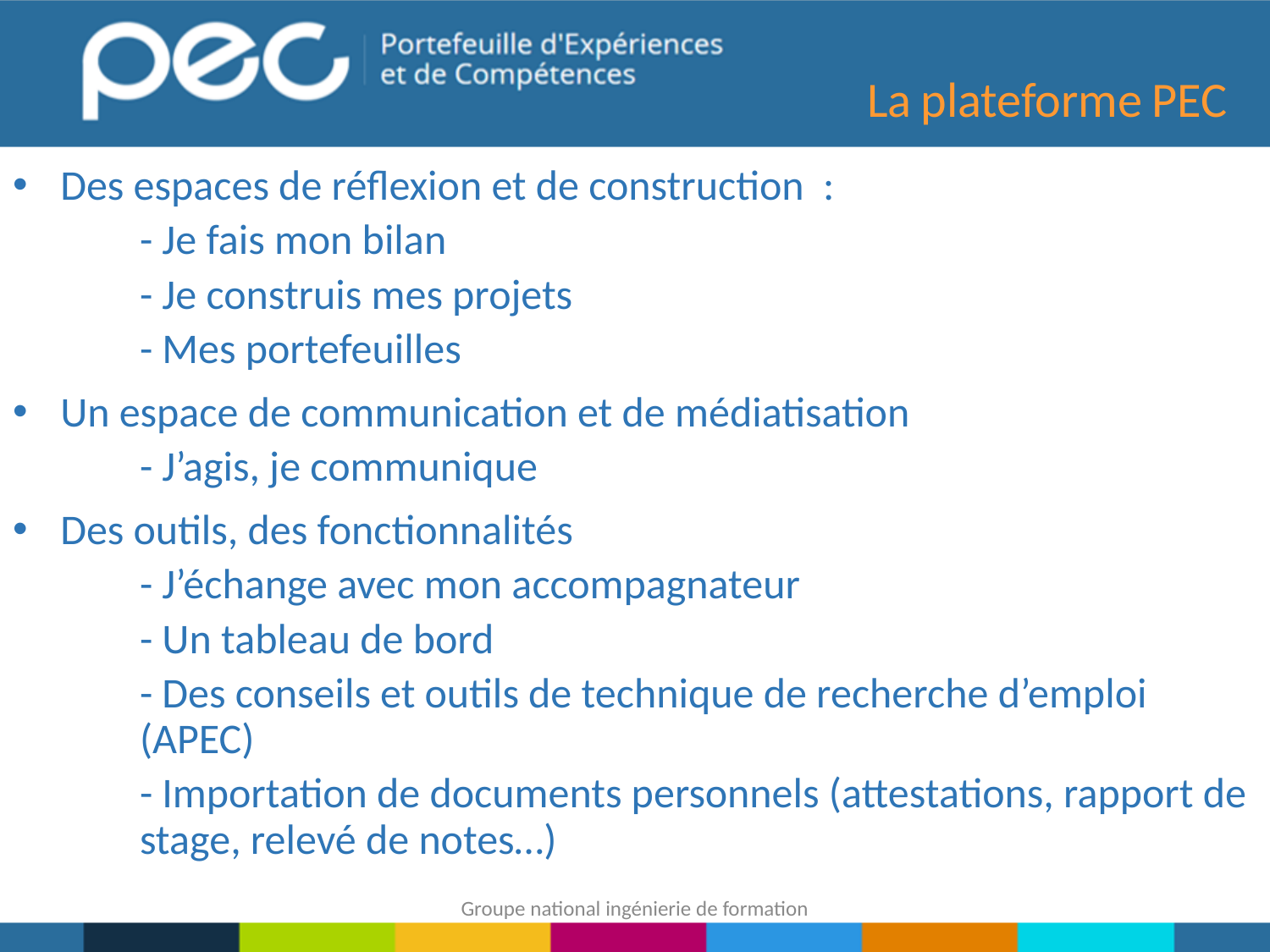

La plateforme PEC
Des espaces de réflexion et de construction  :
- Je fais mon bilan
- Je construis mes projets
- Mes portefeuilles
Un espace de communication et de médiatisation
- J’agis, je communique
Des outils, des fonctionnalités
- J’échange avec mon accompagnateur
- Un tableau de bord
- Des conseils et outils de technique de recherche d’emploi (APEC)
- Importation de documents personnels (attestations, rapport de stage, relevé de notes…)
Groupe national ingénierie de formation